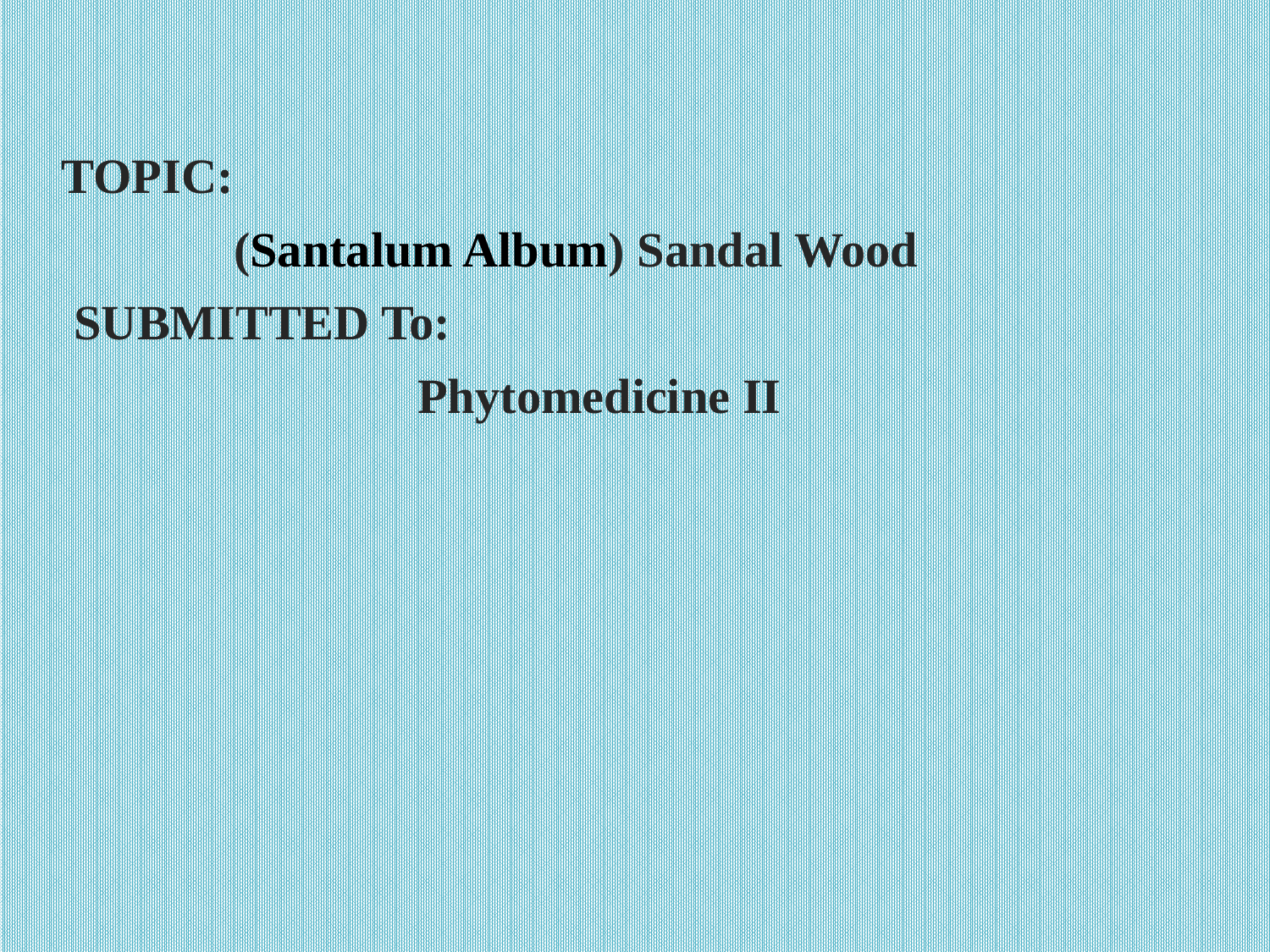

TOPIC:
                  (Santalum Album) Sandal Wood
     SUBMITTED To:
                                 Phytomedicine II
2